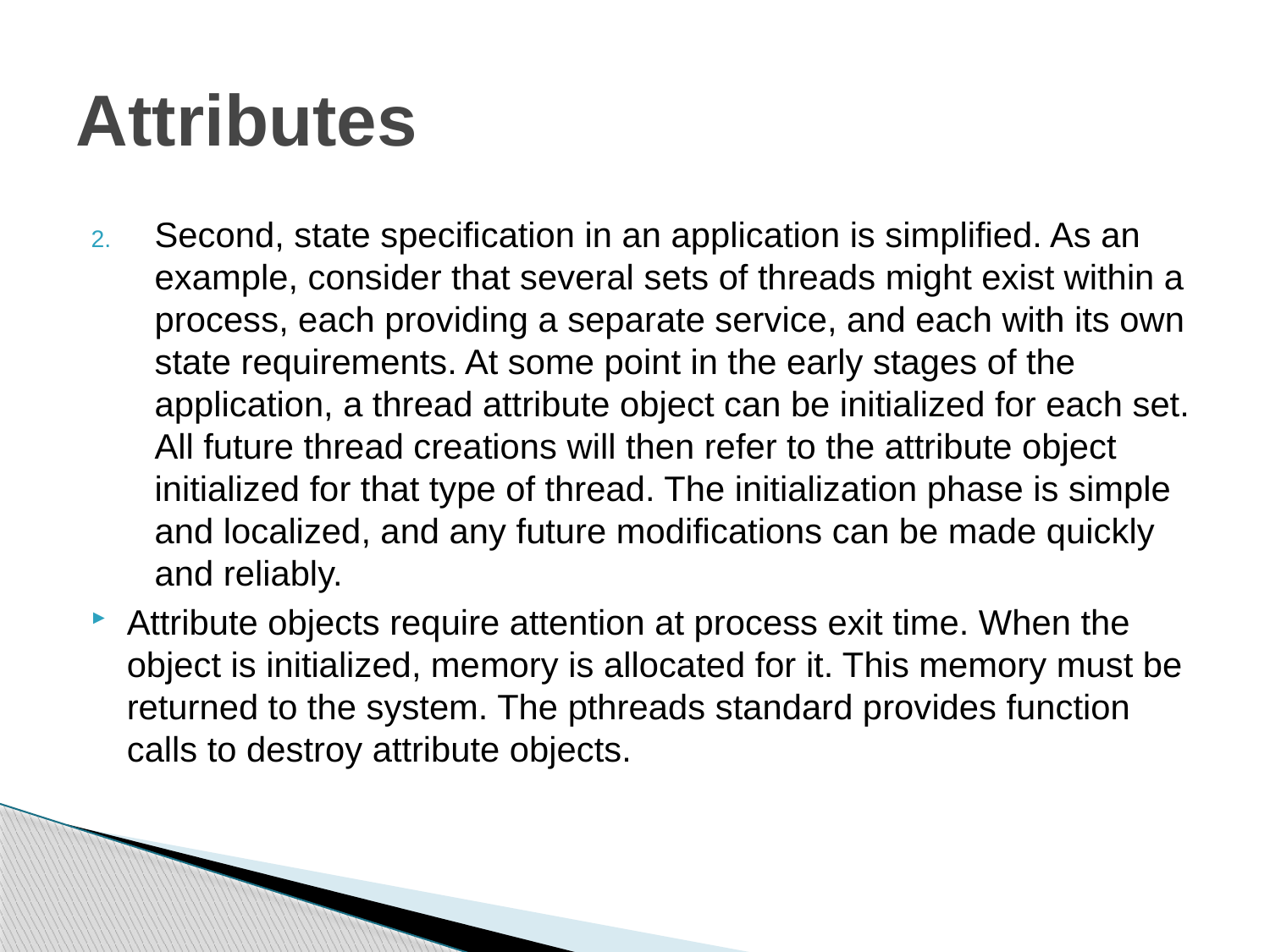

# Attributes
Second, state specification in an application is simplified. As an example, consider that several sets of threads might exist within a process, each providing a separate service, and each with its own state requirements. At some point in the early stages of the application, a thread attribute object can be initialized for each set. All future thread creations will then refer to the attribute object initialized for that type of thread. The initialization phase is simple and localized, and any future modifications can be made quickly and reliably.
Attribute objects require attention at process exit time. When the object is initialized, memory is allocated for it. This memory must be returned to the system. The pthreads standard provides function calls to destroy attribute objects.